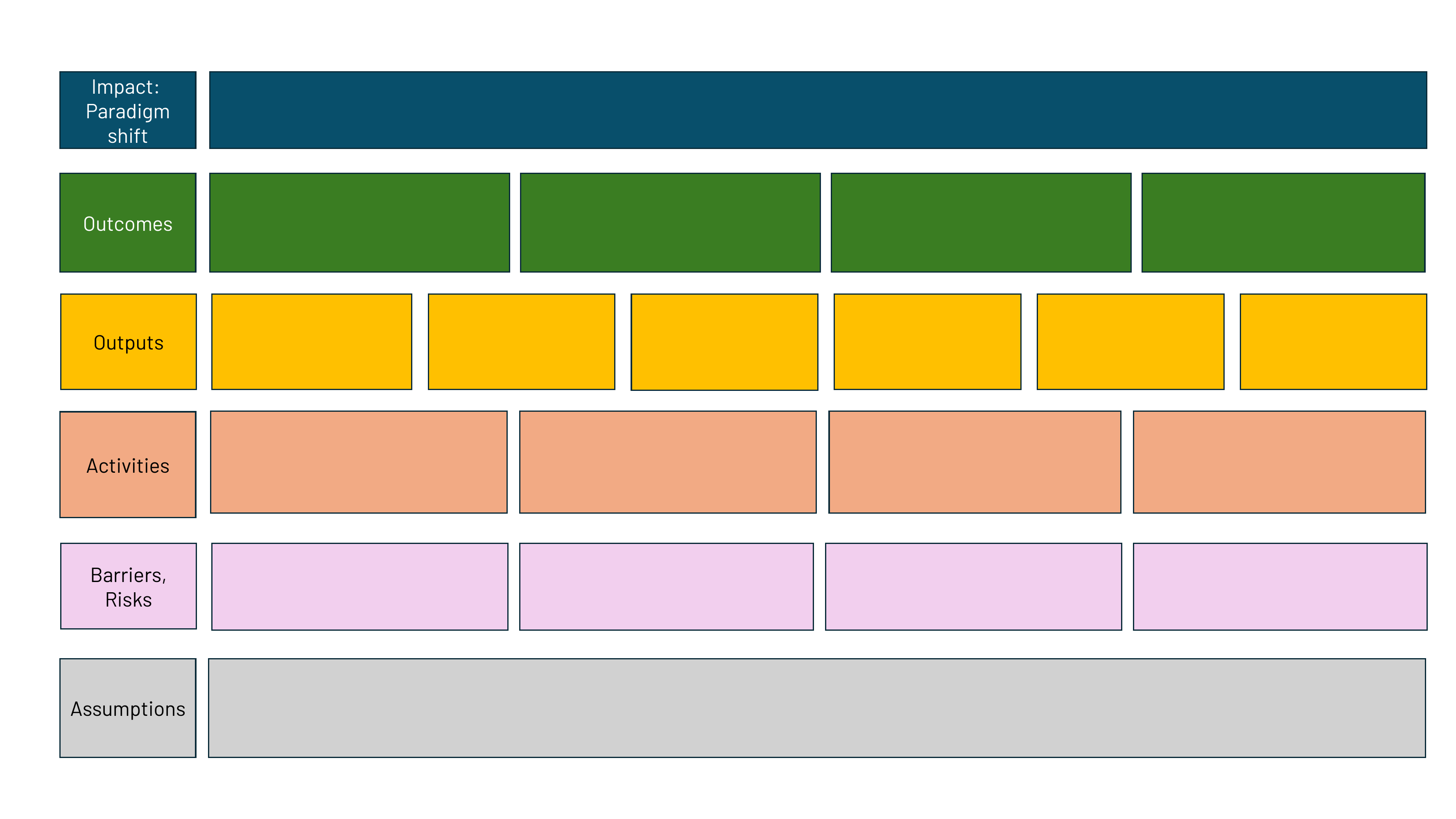

Impact:
Paradigm shift

Outcomes

Outputs

Activities
Barriers, Risks

Assumptions